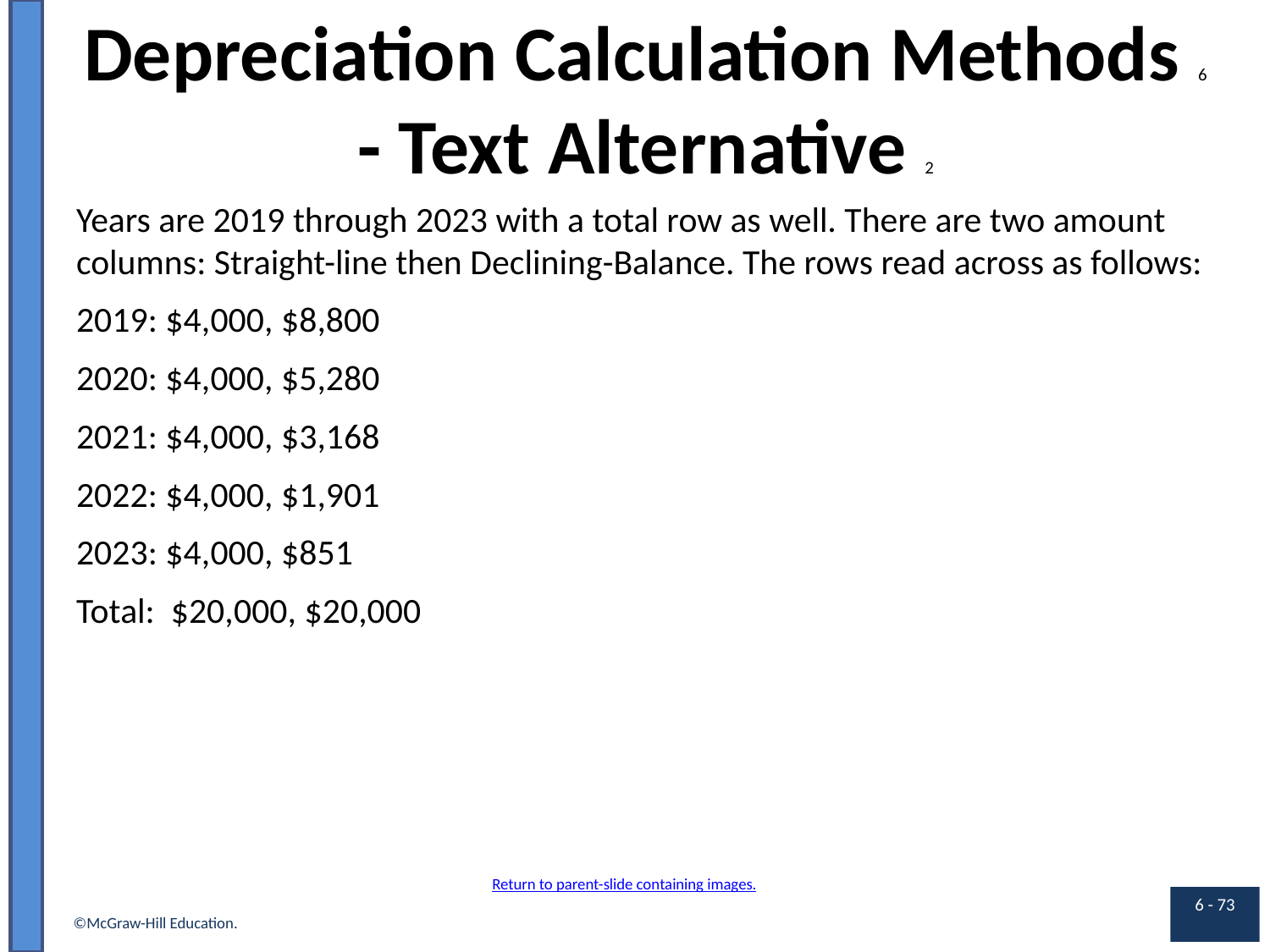

# Depreciation Calculation Methods 6 - Text Alternative 2
Years are 2019 through 2023 with a total row as well. There are two amount columns: Straight-line then Declining-Balance. The rows read across as follows:
2019: $4,000, $8,800
2020: $4,000, $5,280
2021: $4,000, $3,168
2022: $4,000, $1,901
2023: $4,000, $851
Total:  $20,000, $20,000
Return to parent-slide containing images.